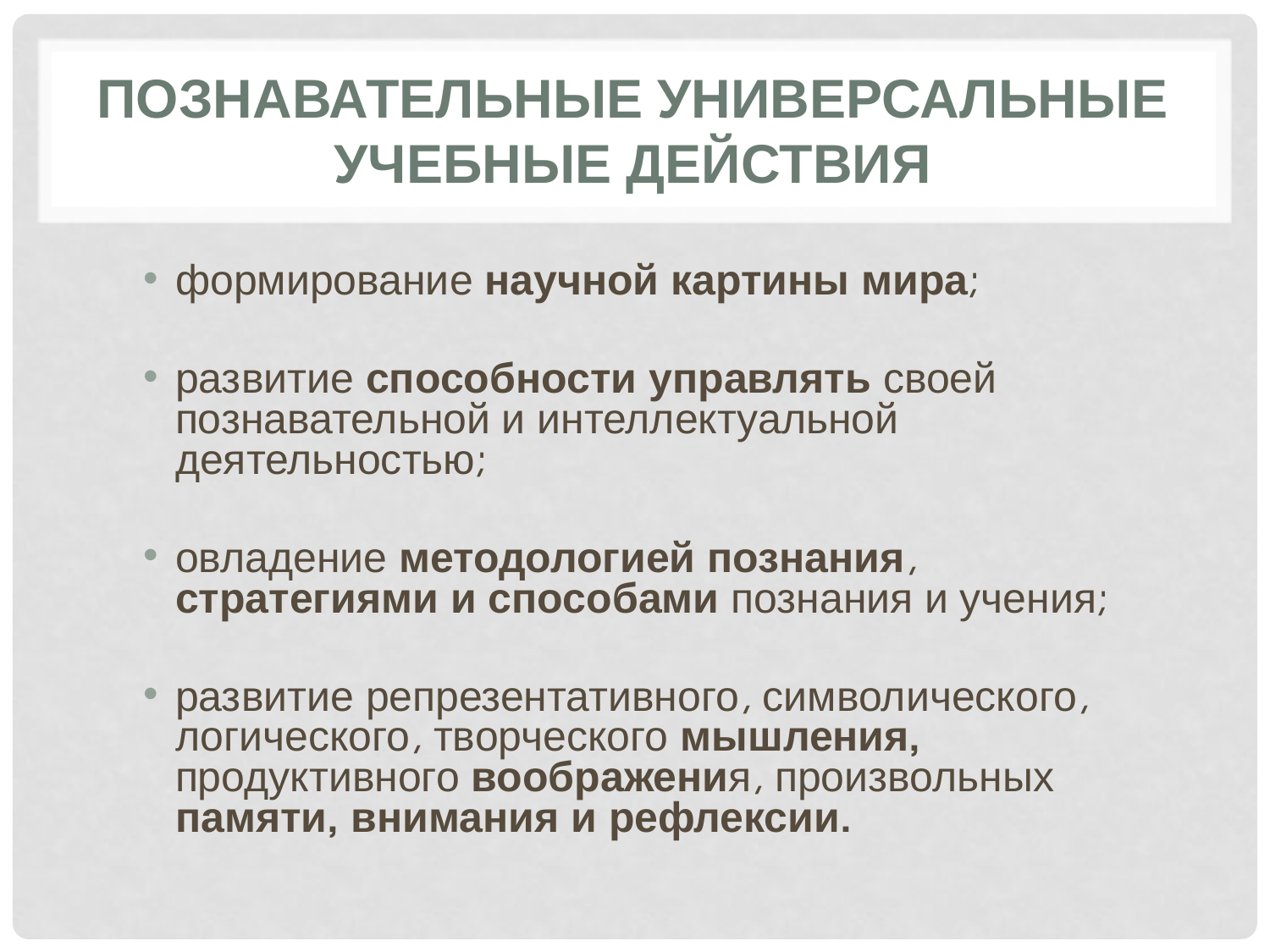

# Познавательные универсальные учебные действия
формирование научной картины мира;

развитие способности управлять своей познавательной и интеллектуальной деятельностью;

овладение методологией познания, стратегиями и способами познания и учения;

развитие репрезентативного, символического, логического, творческого мышления, продуктивного воображения, произвольных памяти, внимания и рефлексии.